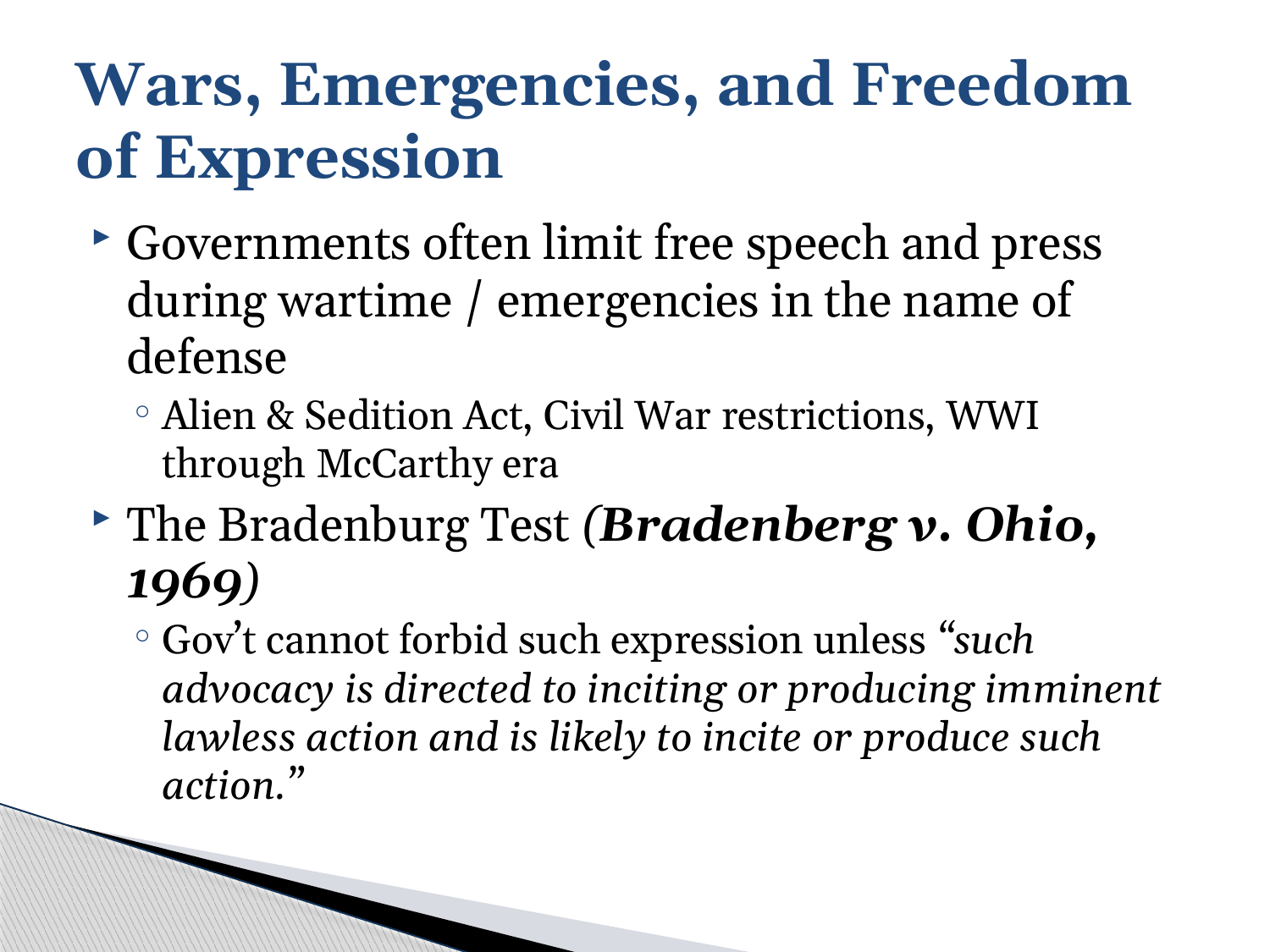

# Wars, Emergencies, and Freedom of Expression
Governments often limit free speech and press during wartime / emergencies in the name of defense
Alien & Sedition Act, Civil War restrictions, WWI through McCarthy era
The Bradenburg Test (Bradenberg v. Ohio, 1969)
Gov’t cannot forbid such expression unless “such advocacy is directed to inciting or producing imminent lawless action and is likely to incite or produce such action.”